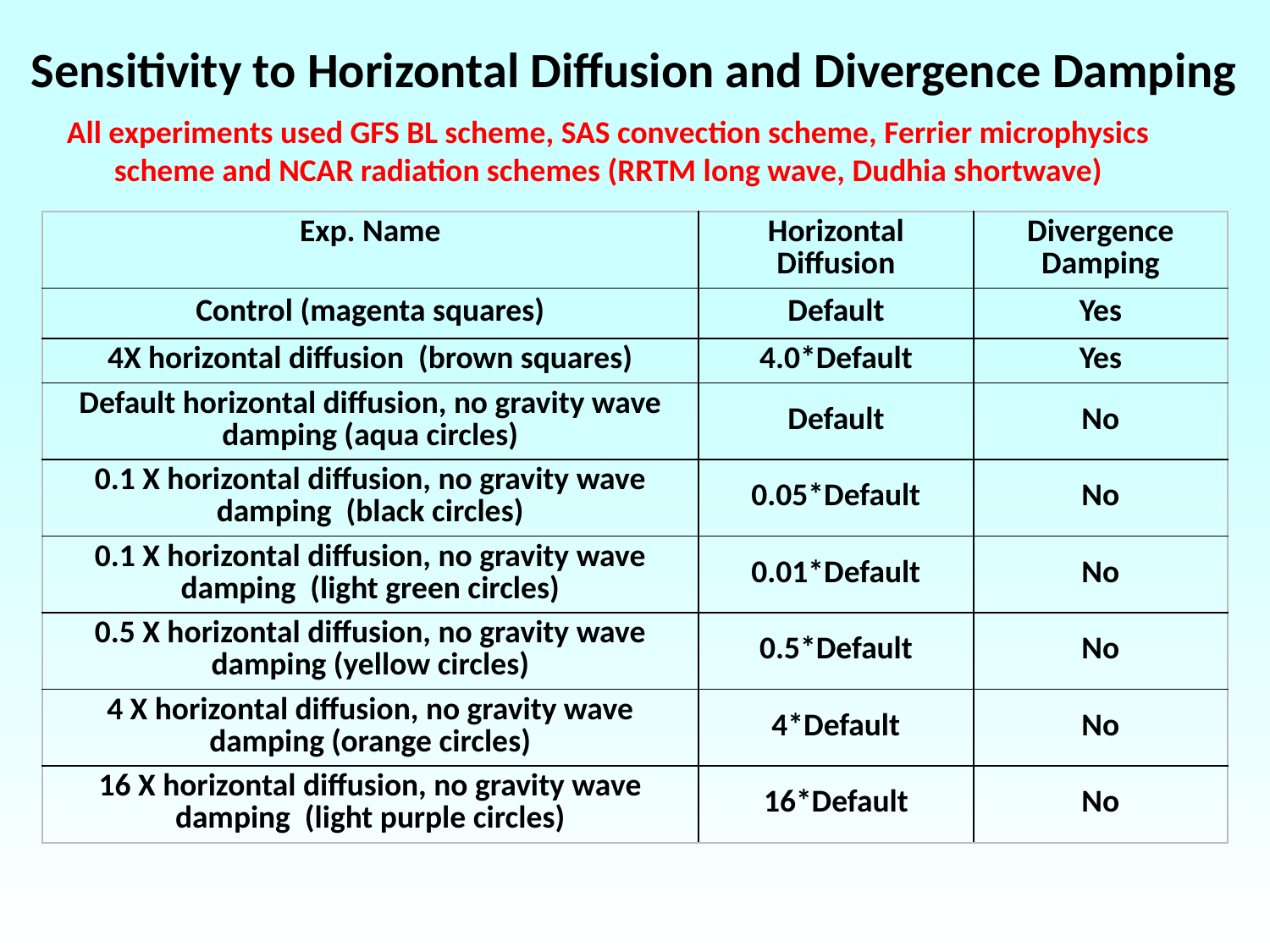

Sensitivity to Horizontal Diffusion and Divergence Damping
All experiments used GFS BL scheme, SAS convection scheme, Ferrier microphysics scheme and NCAR radiation schemes (RRTM long wave, Dudhia shortwave)
| Exp. Name | Horizontal Diffusion | Divergence Damping |
| --- | --- | --- |
| Control (magenta squares) | Default | Yes |
| 4X horizontal diffusion (brown squares) | 4.0\*Default | Yes |
| Default horizontal diffusion, no gravity wave damping (aqua circles) | Default | No |
| 0.1 X horizontal diffusion, no gravity wave damping (black circles) | 0.05\*Default | No |
| 0.1 X horizontal diffusion, no gravity wave damping (light green circles) | 0.01\*Default | No |
| 0.5 X horizontal diffusion, no gravity wave damping (yellow circles) | 0.5\*Default | No |
| 4 X horizontal diffusion, no gravity wave damping (orange circles) | 4\*Default | No |
| 16 X horizontal diffusion, no gravity wave damping (light purple circles) | 16\*Default | No |